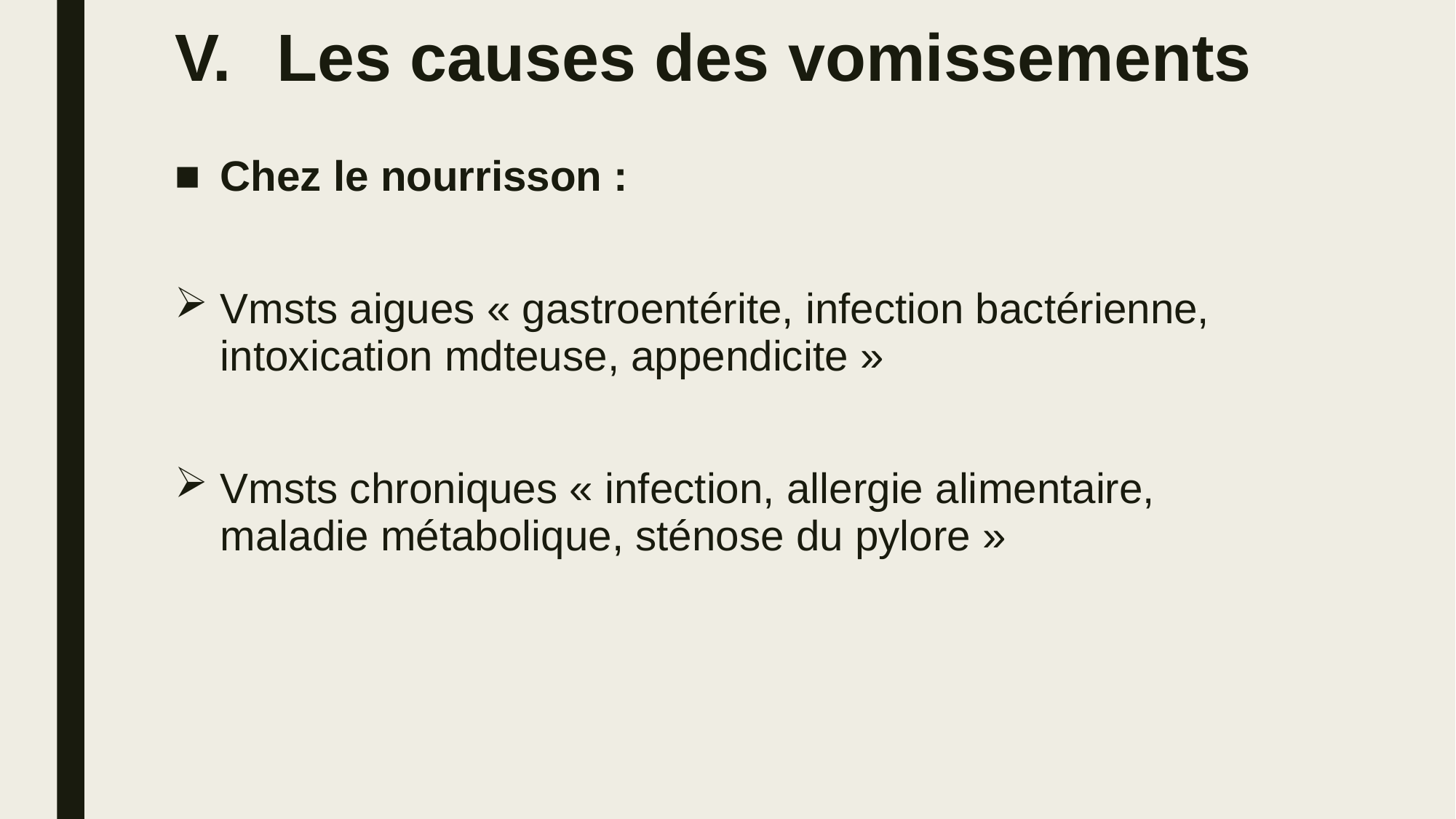

# Les causes des vomissements
Chez le nourrisson :

Vmsts aigues « gastroentérite, infection bactérienne, intoxication mdteuse, appendicite »

Vmsts chroniques « infection, allergie alimentaire, maladie métabolique, sténose du pylore »